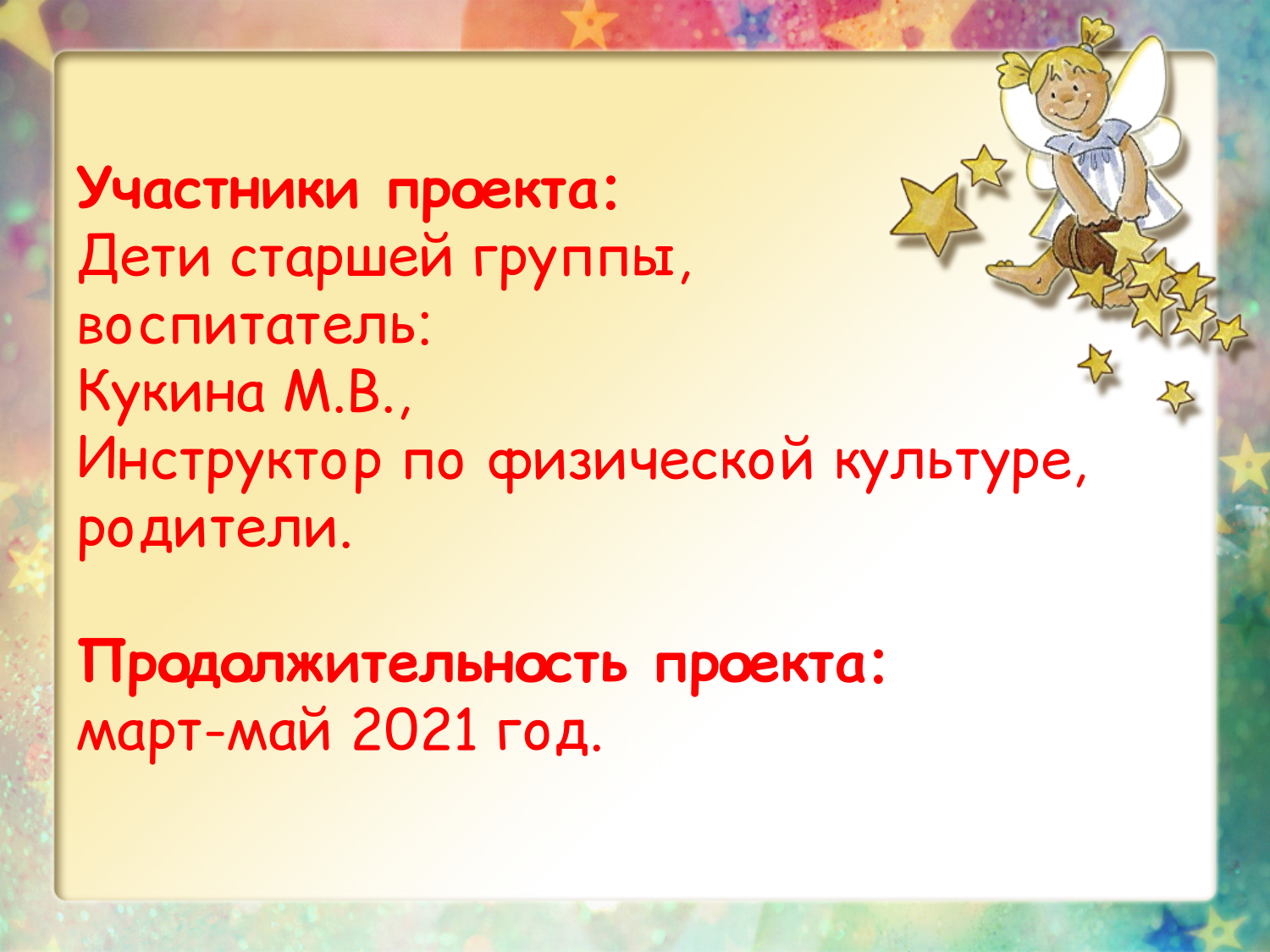

# Участники проекта: Дети старшей группы, воспитатель: Кукина М.В., Инструктор по физической культуре, родители. Продолжительность проекта: март-май 2021 год.